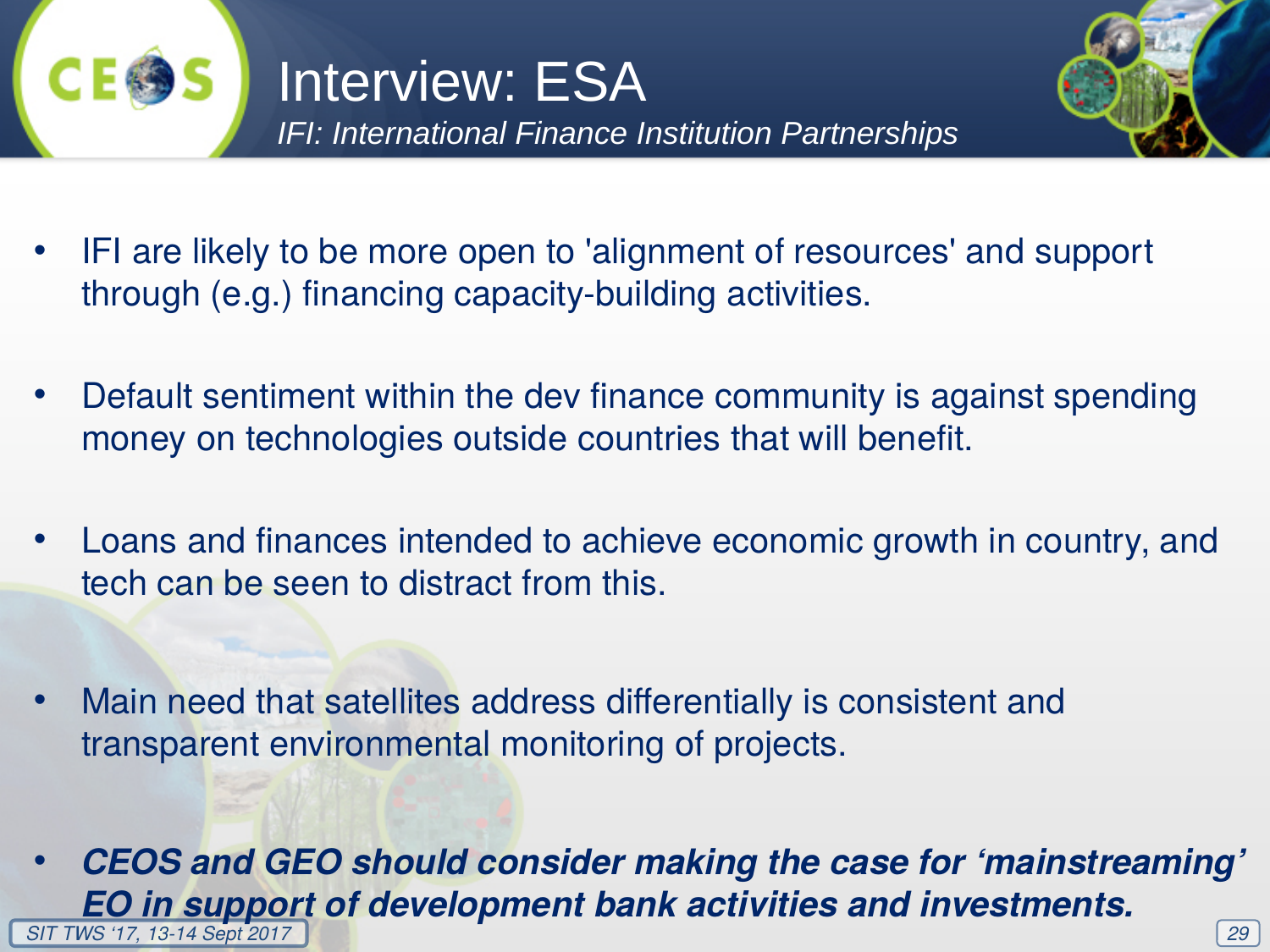

Interview: ESA
IFI: International Finance Institution Partnerships
IFI are likely to be more open to 'alignment of resources' and support through (e.g.) financing capacity-building activities.

Default sentiment within the dev finance community is against spending money on technologies outside countries that will benefit.

Loans and finances intended to achieve economic growth in country, and tech can be seen to distract from this.

Main need that satellites address differentially is consistent and transparent environmental monitoring of projects.

CEOS and GEO should consider making the case for ‘mainstreaming’ EO in support of development bank activities and investments.
29